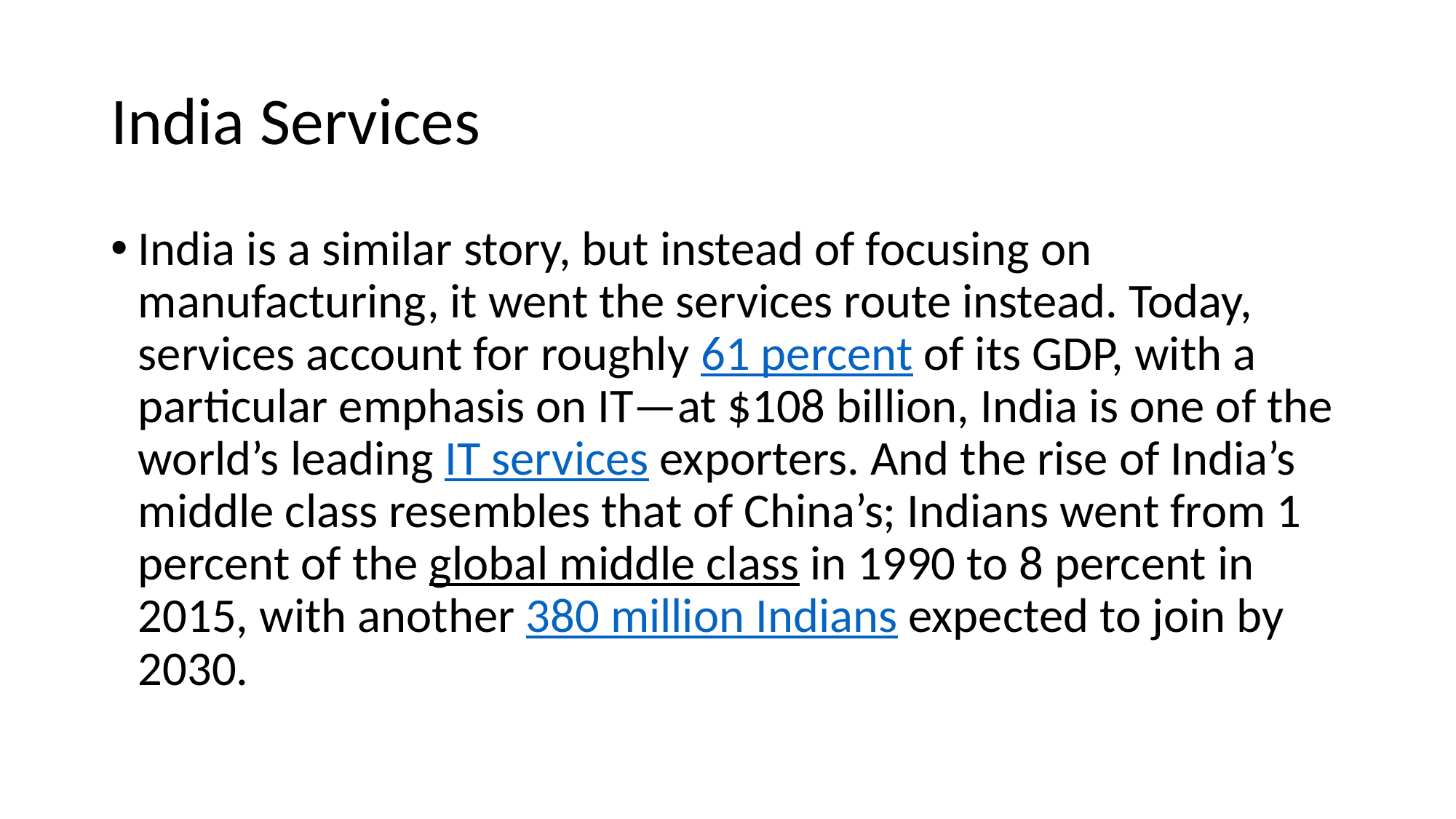

# India Services
India is a similar story, but instead of focusing on manufacturing, it went the services route instead. Today, services account for roughly 61 percent of its GDP, with a particular emphasis on IT—at $108 billion, India is one of the world’s leading IT services exporters. And the rise of India’s middle class resembles that of China’s; Indians went from 1 percent of the global middle class in 1990 to 8 percent in 2015, with another 380 million Indians expected to join by 2030.